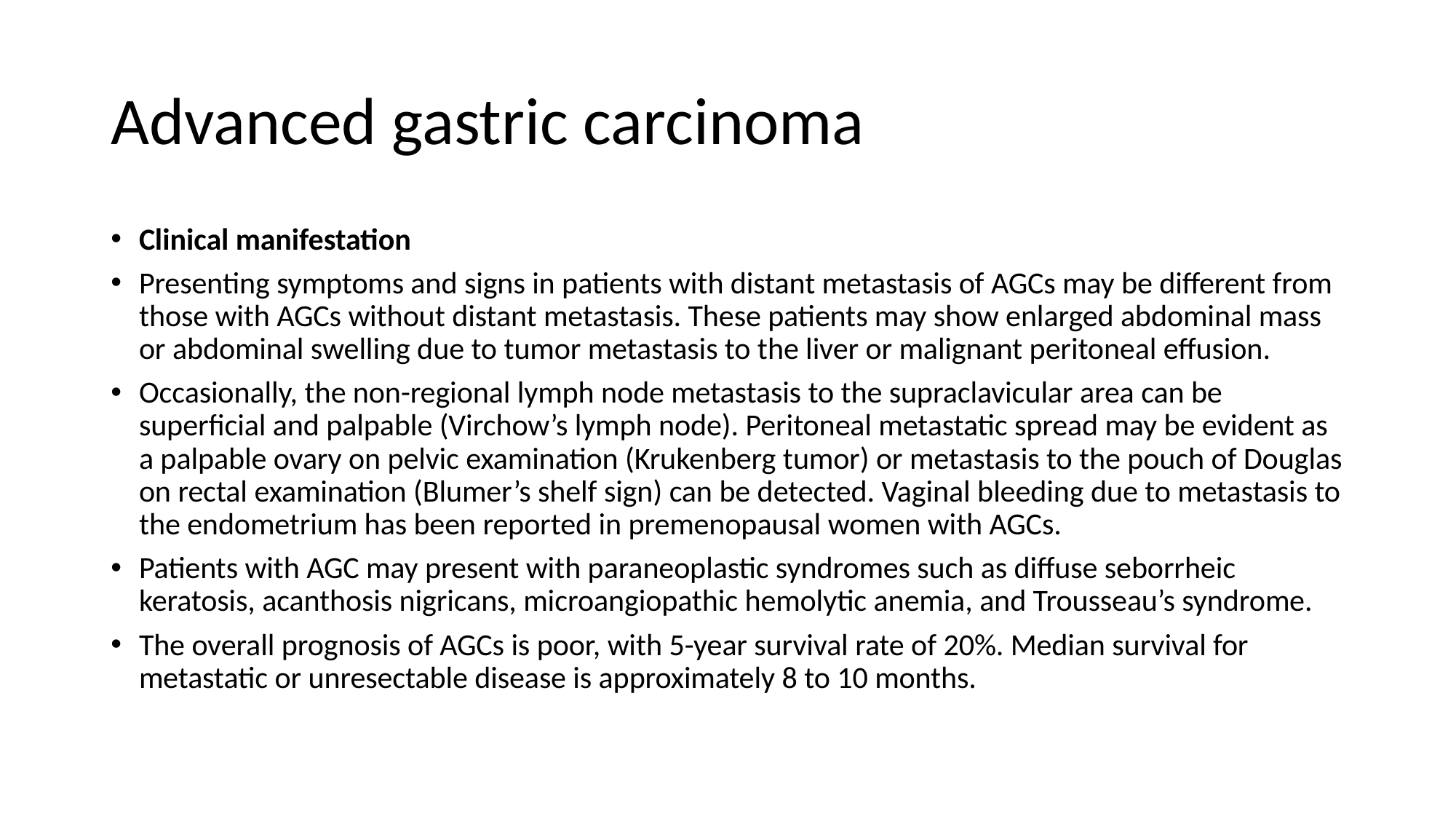

# Advanced gastric carcinoma
Clinical manifestation
Presenting symptoms and signs in patients with distant metastasis of AGCs may be different from those with AGCs without distant metastasis. These patients may show enlarged abdominal mass or abdominal swelling due to tumor metastasis to the liver or malignant peritoneal effusion.
Occasionally, the non-regional lymph node metastasis to the supraclavicular area can be superficial and palpable (Virchow’s lymph node). Peritoneal metastatic spread may be evident as a palpable ovary on pelvic examination (Krukenberg tumor) or metastasis to the pouch of Douglas on rectal examination (Blumer’s shelf sign) can be detected. Vaginal bleeding due to metastasis to the endometrium has been reported in premenopausal women with AGCs.
Patients with AGC may present with paraneoplastic syndromes such as diffuse seborrheic keratosis, acanthosis nigricans, microangiopathic hemolytic anemia, and Trousseau’s syndrome.
The overall prognosis of AGCs is poor, with 5-year survival rate of 20%. Median survival for metastatic or unresectable disease is approximately 8 to 10 months.